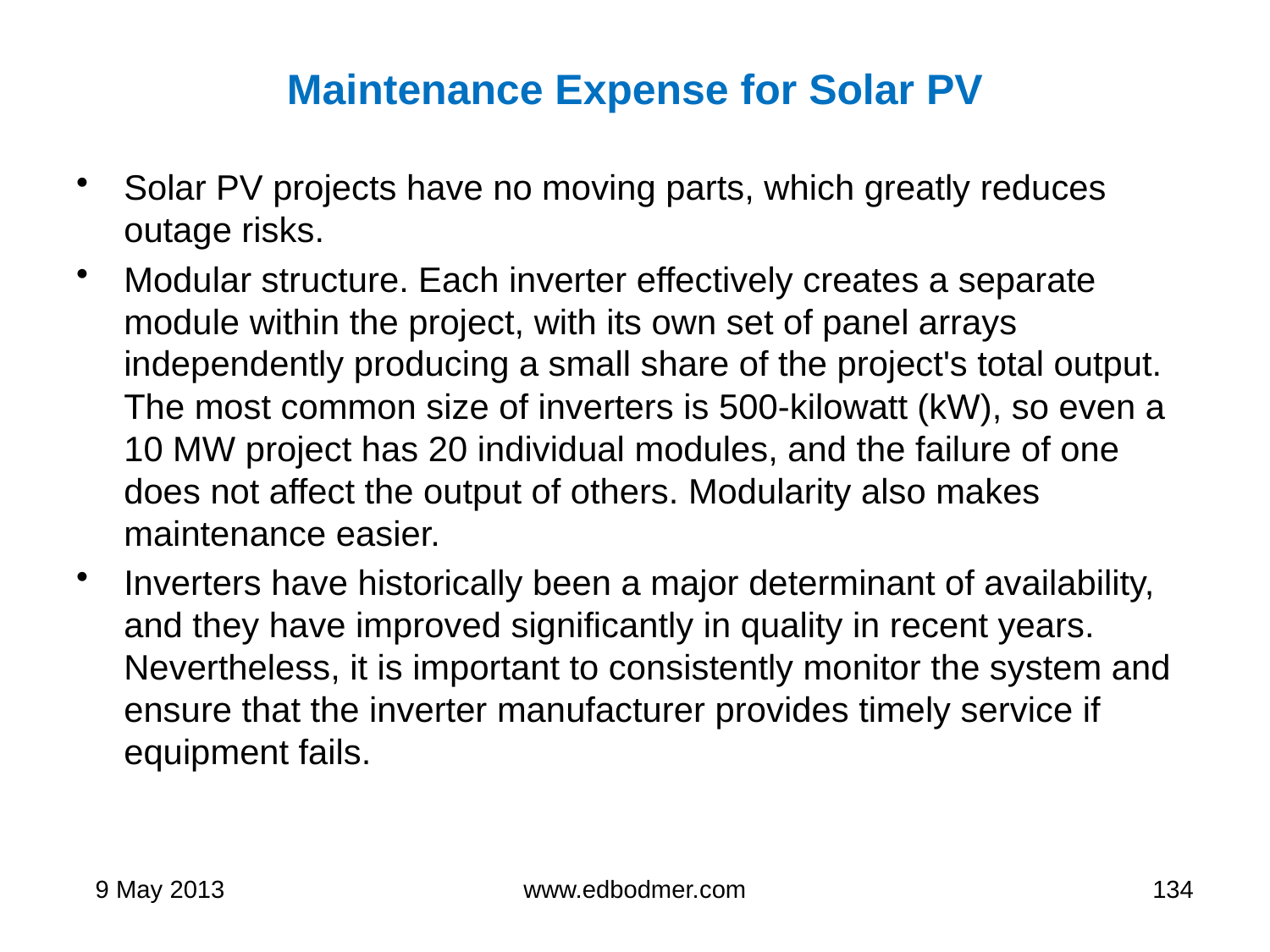

# Maintenance Expense for Solar PV
Solar PV projects have no moving parts, which greatly reduces outage risks.
Modular structure. Each inverter effectively creates a separate module within the project, with its own set of panel arrays independently producing a small share of the project's total output. The most common size of inverters is 500-kilowatt (kW), so even a 10 MW project has 20 individual modules, and the failure of one does not affect the output of others. Modularity also makes maintenance easier.
Inverters have historically been a major determinant of availability, and they have improved significantly in quality in recent years. Nevertheless, it is important to consistently monitor the system and ensure that the inverter manufacturer provides timely service if equipment fails.

9 May 2013
www.edbodmer.com
134